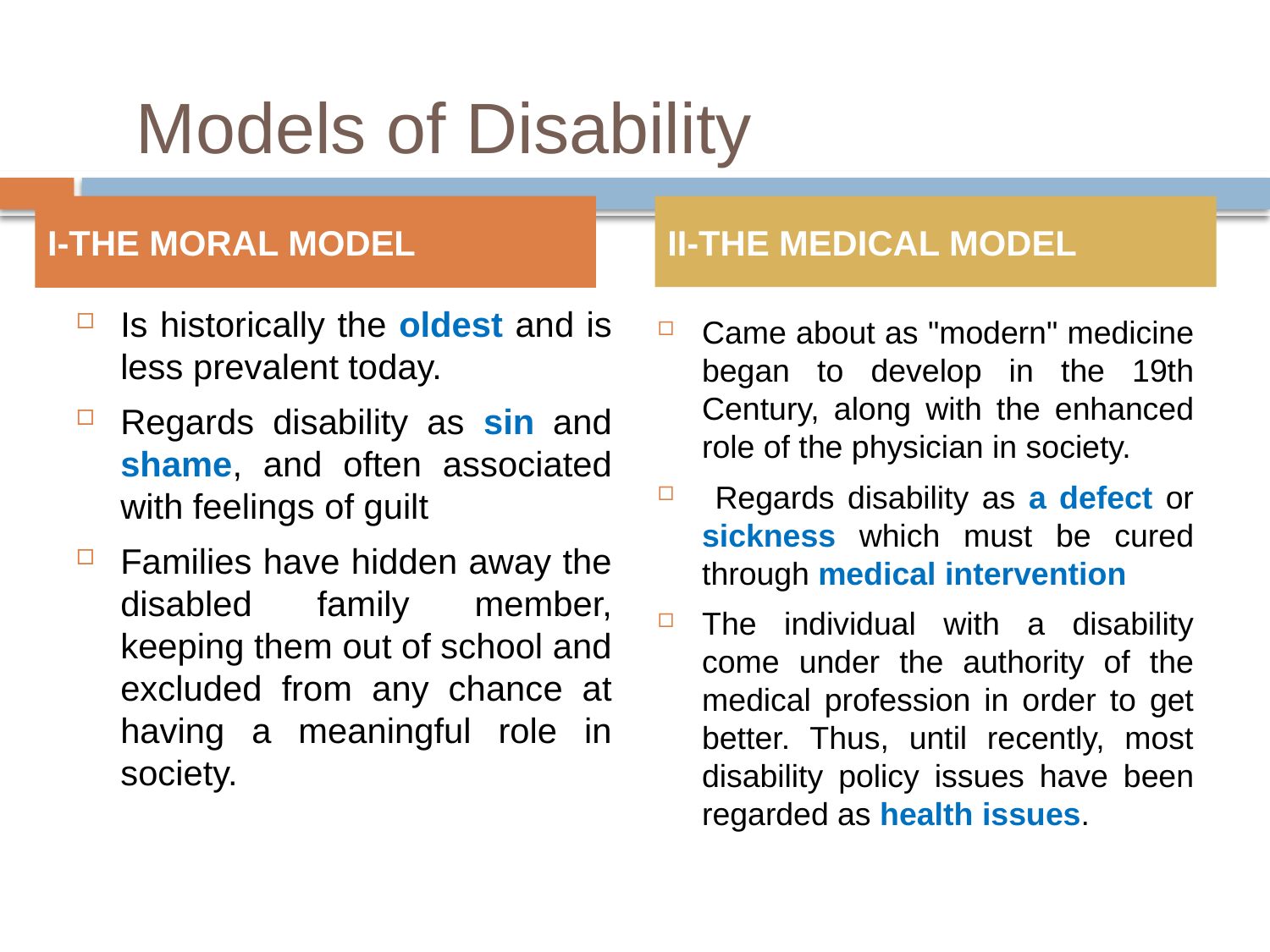

# Models of Disability
I-THE MORAL MODEL
II-THE MEDICAL MODEL
Is historically the oldest and is less prevalent today.
Regards disability as sin and shame, and often associated with feelings of guilt
Families have hidden away the disabled family member, keeping them out of school and excluded from any chance at having a meaningful role in society.

Came about as "modern" medicine began to develop in the 19th Century, along with the enhanced role of the physician in society.
 Regards disability as a defect or sickness which must be cured through medical intervention
The individual with a disability come under the authority of the medical profession in order to get better. Thus, until recently, most disability policy issues have been regarded as health issues.